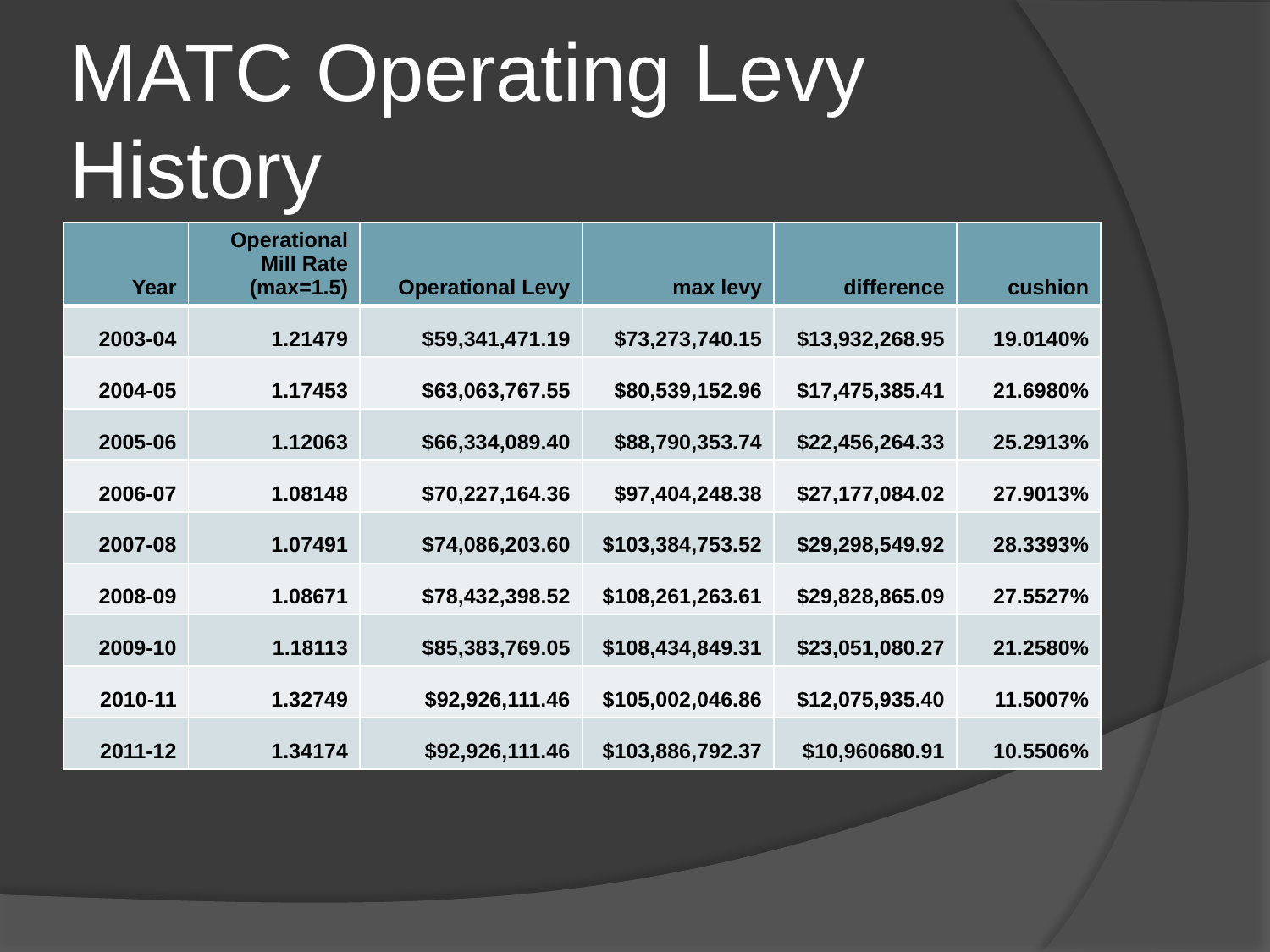

# MATC Operating Levy History
| Year | Operational Mill Rate (max=1.5) | Operational Levy | max levy | difference | cushion |
| --- | --- | --- | --- | --- | --- |
| 2003-04 | 1.21479 | $59,341,471.19 | $73,273,740.15 | $13,932,268.95 | 19.0140% |
| 2004-05 | 1.17453 | $63,063,767.55 | $80,539,152.96 | $17,475,385.41 | 21.6980% |
| 2005-06 | 1.12063 | $66,334,089.40 | $88,790,353.74 | $22,456,264.33 | 25.2913% |
| 2006-07 | 1.08148 | $70,227,164.36 | $97,404,248.38 | $27,177,084.02 | 27.9013% |
| 2007-08 | 1.07491 | $74,086,203.60 | $103,384,753.52 | $29,298,549.92 | 28.3393% |
| 2008-09 | 1.08671 | $78,432,398.52 | $108,261,263.61 | $29,828,865.09 | 27.5527% |
| 2009-10 | 1.18113 | $85,383,769.05 | $108,434,849.31 | $23,051,080.27 | 21.2580% |
| 2010-11 | 1.32749 | $92,926,111.46 | $105,002,046.86 | $12,075,935.40 | 11.5007% |
| 2011-12 | 1.34174 | $92,926,111.46 | $103,886,792.37 | $10,960680.91 | 10.5506% |